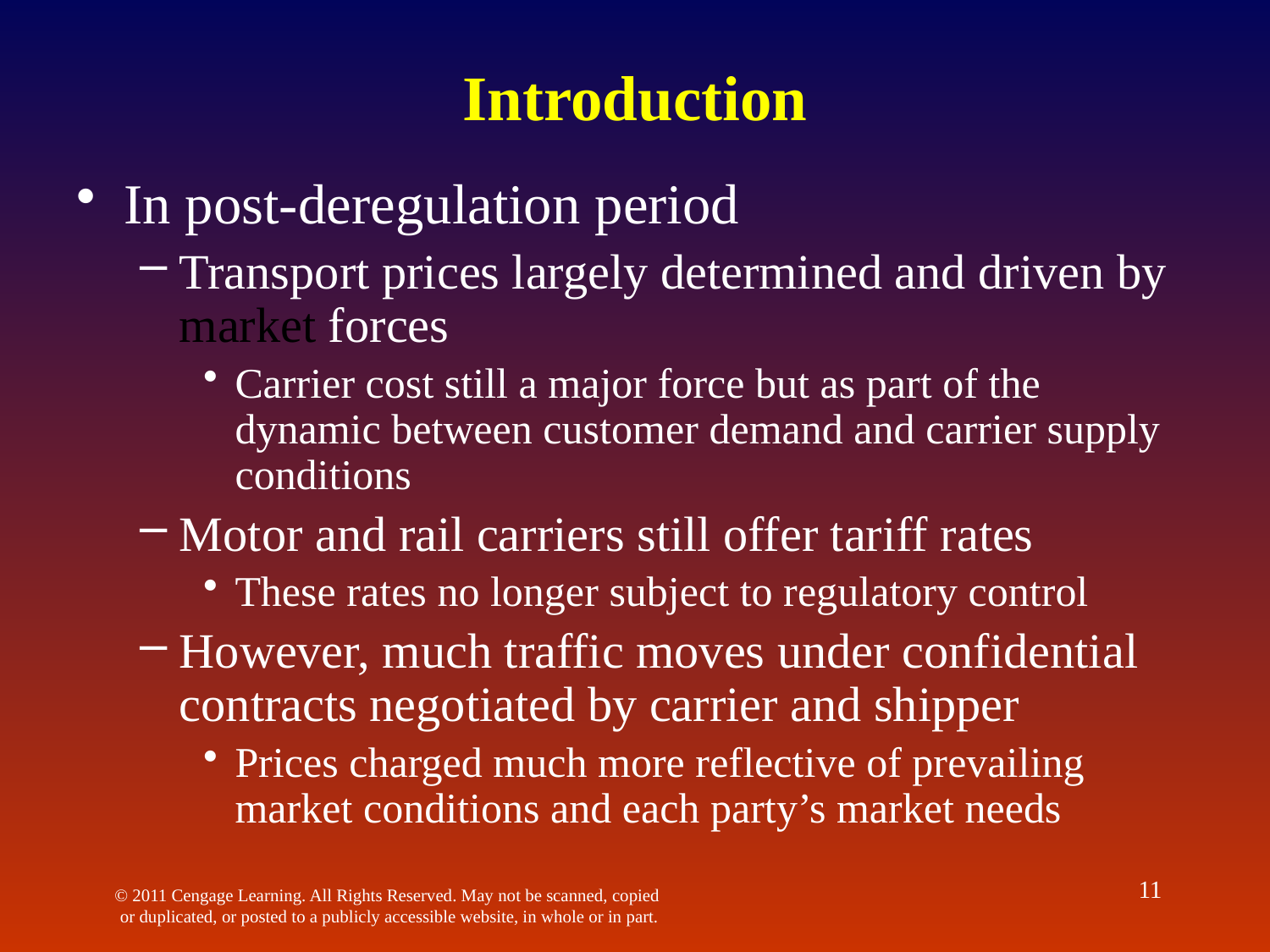

# Introduction
In post-deregulation period
Transport prices largely determined and driven by market forces
Carrier cost still a major force but as part of the dynamic between customer demand and carrier supply conditions
Motor and rail carriers still offer tariff rates
These rates no longer subject to regulatory control
However, much traffic moves under confidential contracts negotiated by carrier and shipper
Prices charged much more reflective of prevailing market conditions and each party’s market needs

11
© 2011 Cengage Learning. All Rights Reserved. May not be scanned, copied   or duplicated, or posted to a publicly accessible website, in whole or in part.